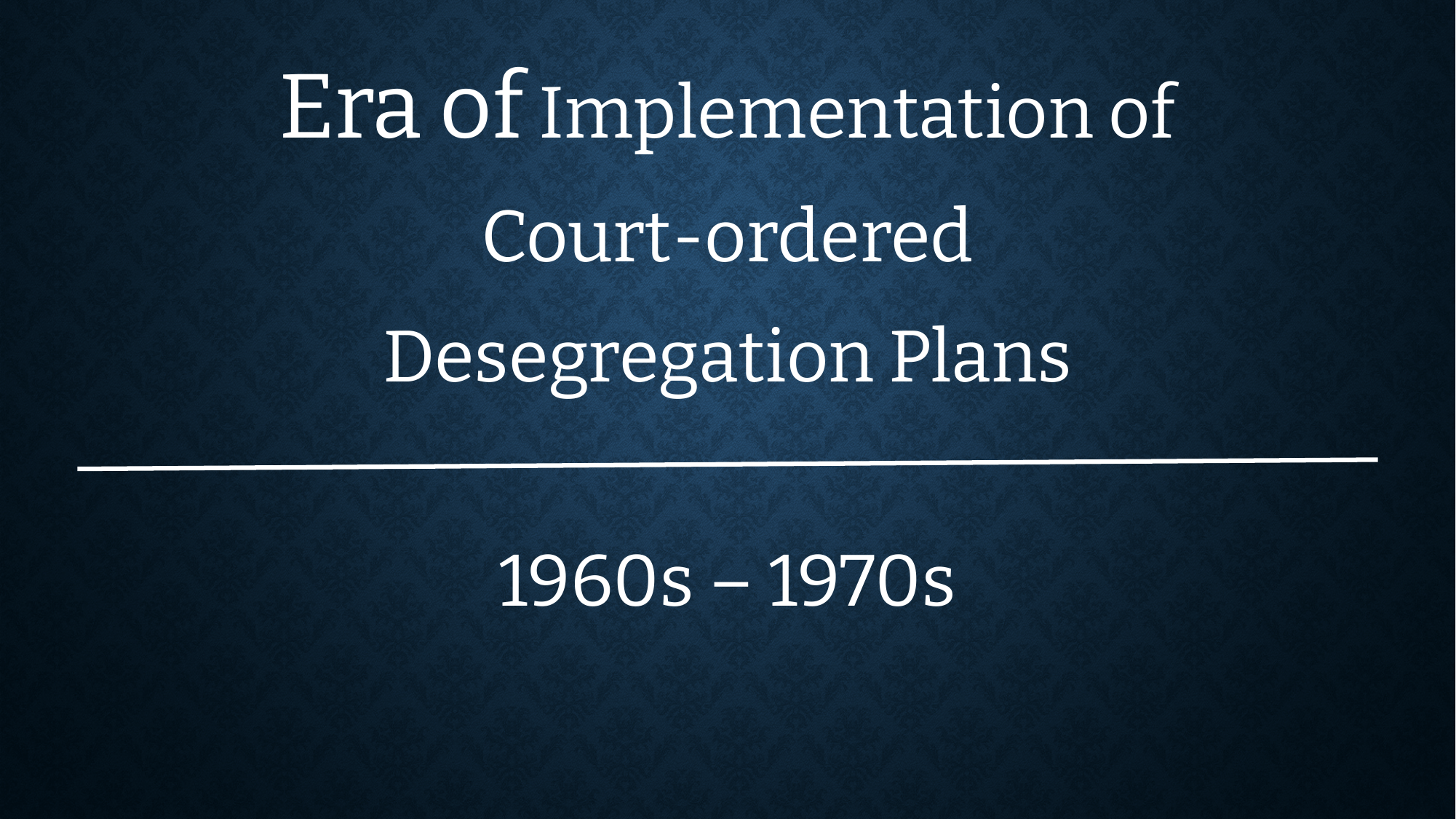

Era of Implementation of
Court-ordered
Desegregation Plans

1960s – 1970s